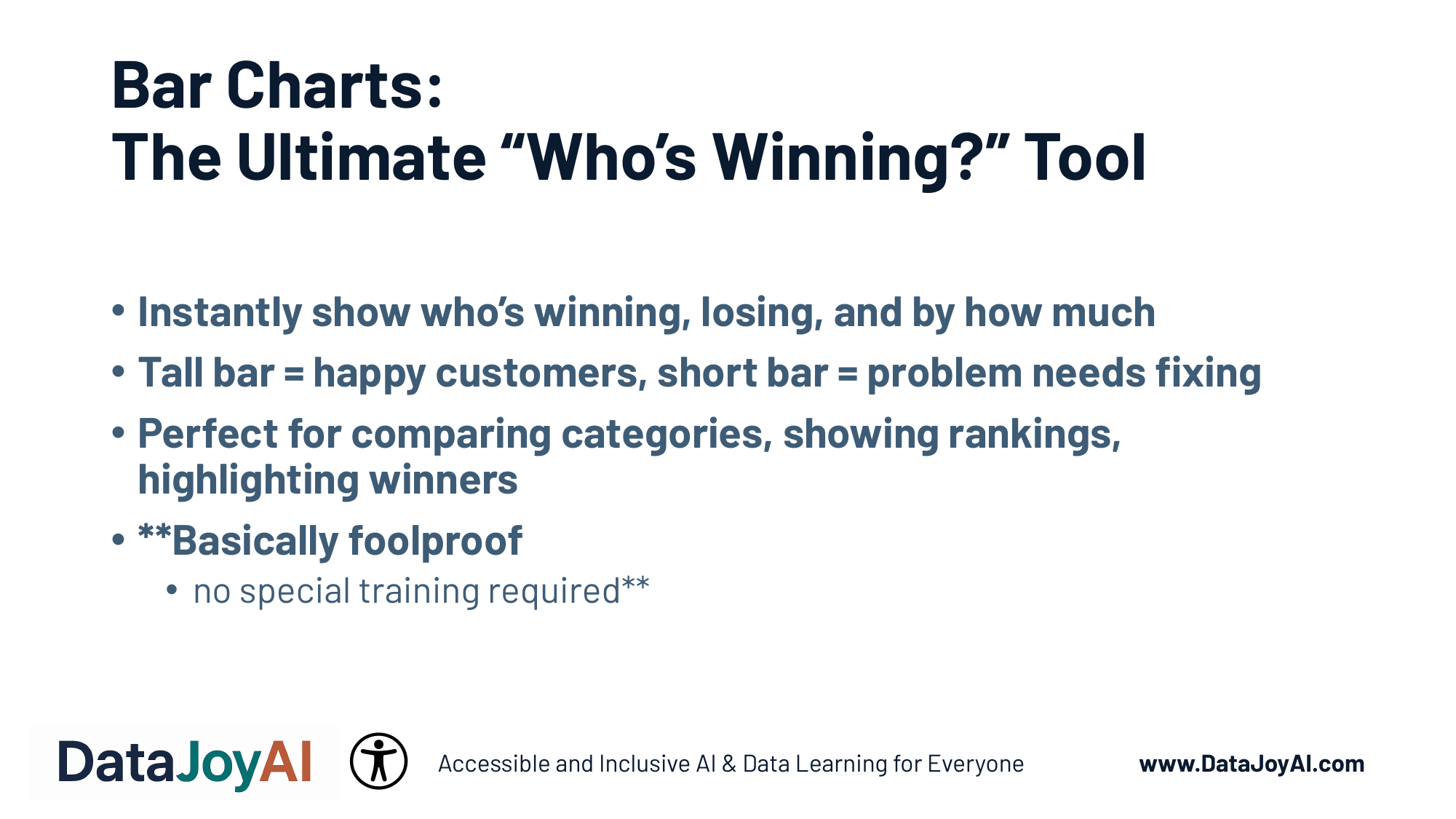

# Bar Charts: The Ultimate “Who’s Winning?” Tool

Instantly show who’s winning, losing, and by how much
Tall bar = happy customers, short bar = problem needs fixing
Perfect for comparing categories, showing rankings, highlighting winners
**Basically foolproof
no special training required**